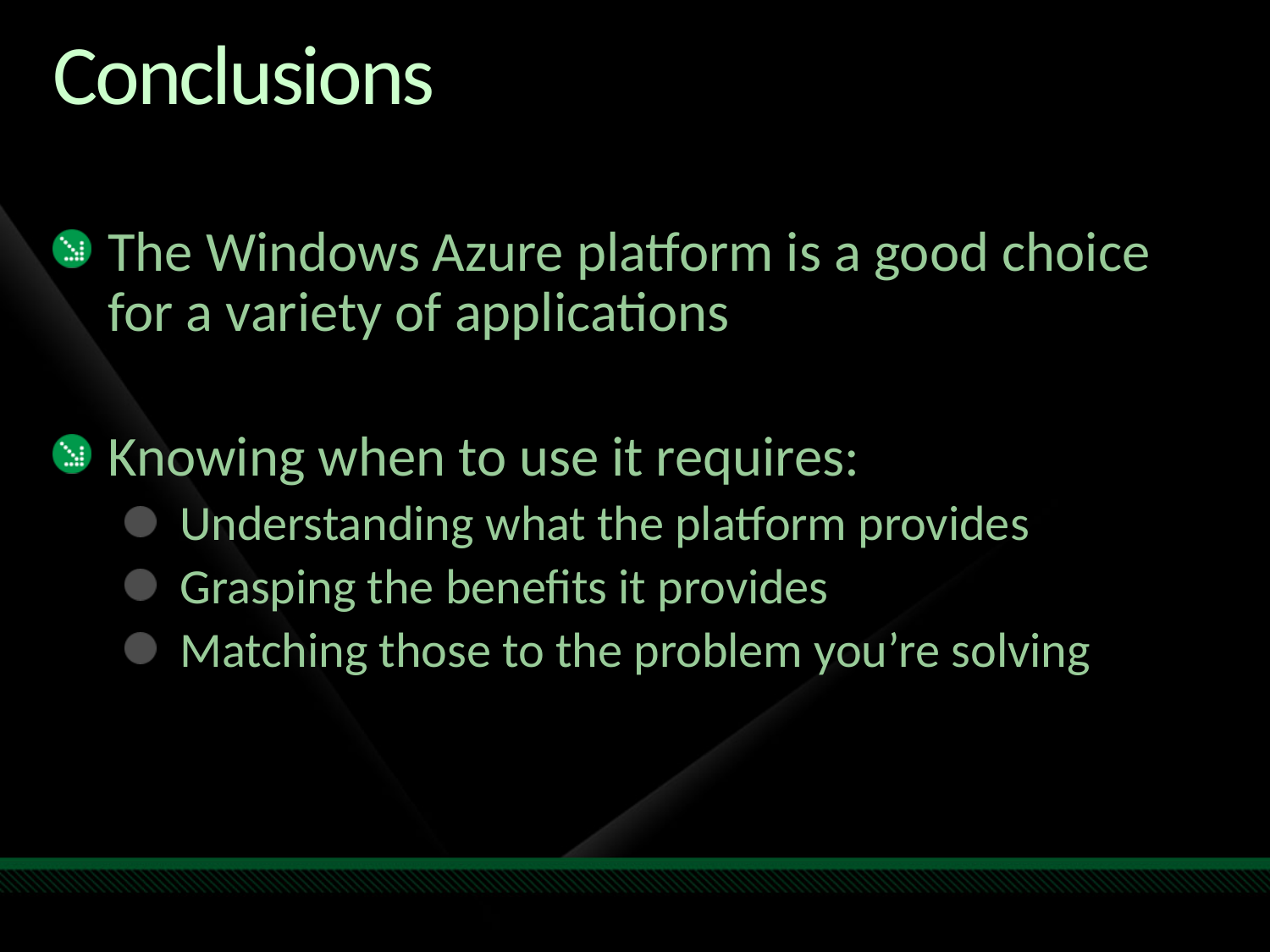

# Conclusions
The Windows Azure platform is a good choice for a variety of applications

Knowing when to use it requires:
Understanding what the platform provides
Grasping the benefits it provides
Matching those to the problem you’re solving